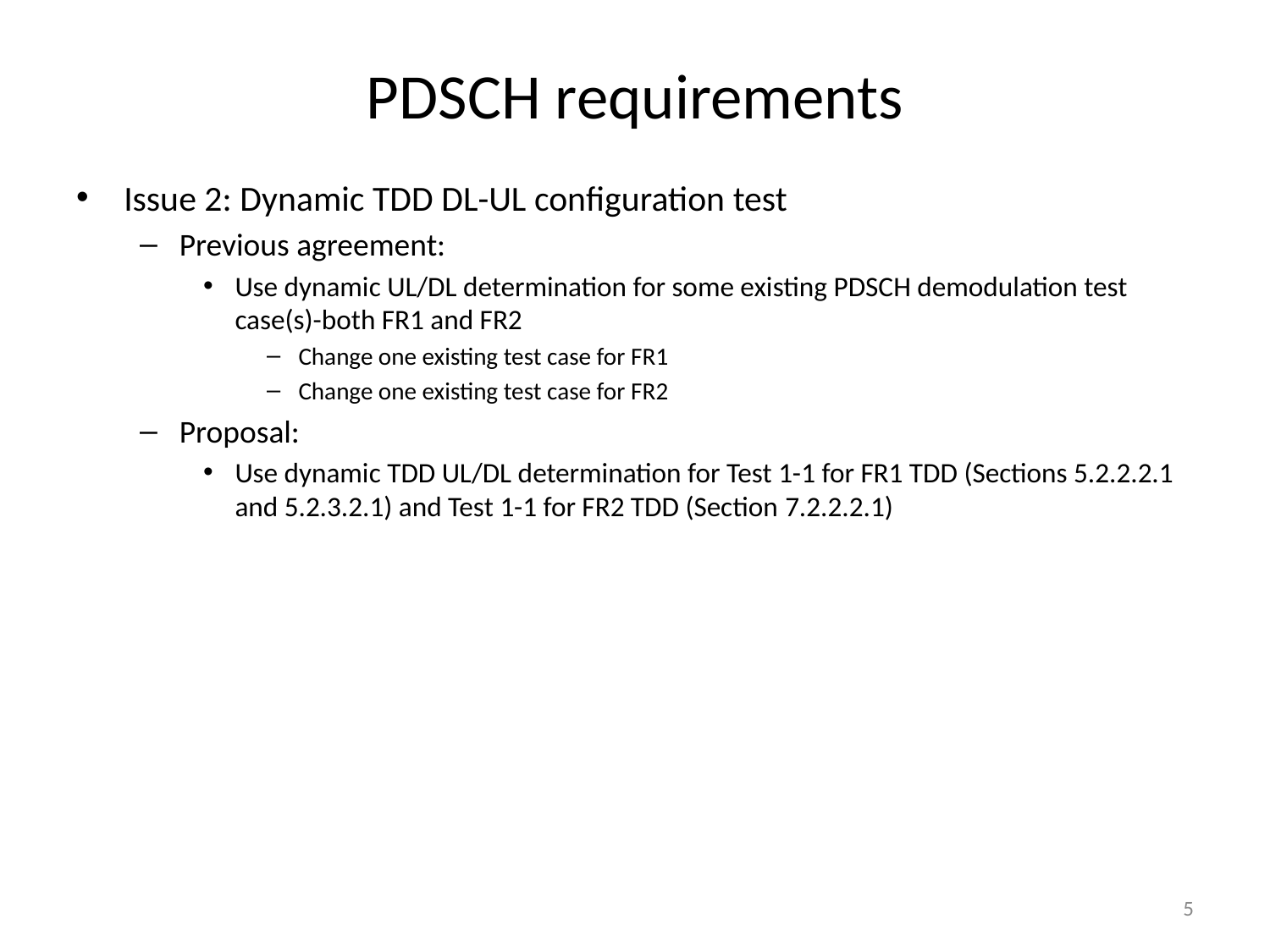

# PDSCH requirements
Issue 2: Dynamic TDD DL-UL configuration test
Previous agreement:
Use dynamic UL/DL determination for some existing PDSCH demodulation test case(s)-both FR1 and FR2
Change one existing test case for FR1
Change one existing test case for FR2
Proposal:
Use dynamic TDD UL/DL determination for Test 1-1 for FR1 TDD (Sections 5.2.2.2.1 and 5.2.3.2.1) and Test 1-1 for FR2 TDD (Section 7.2.2.2.1)
5